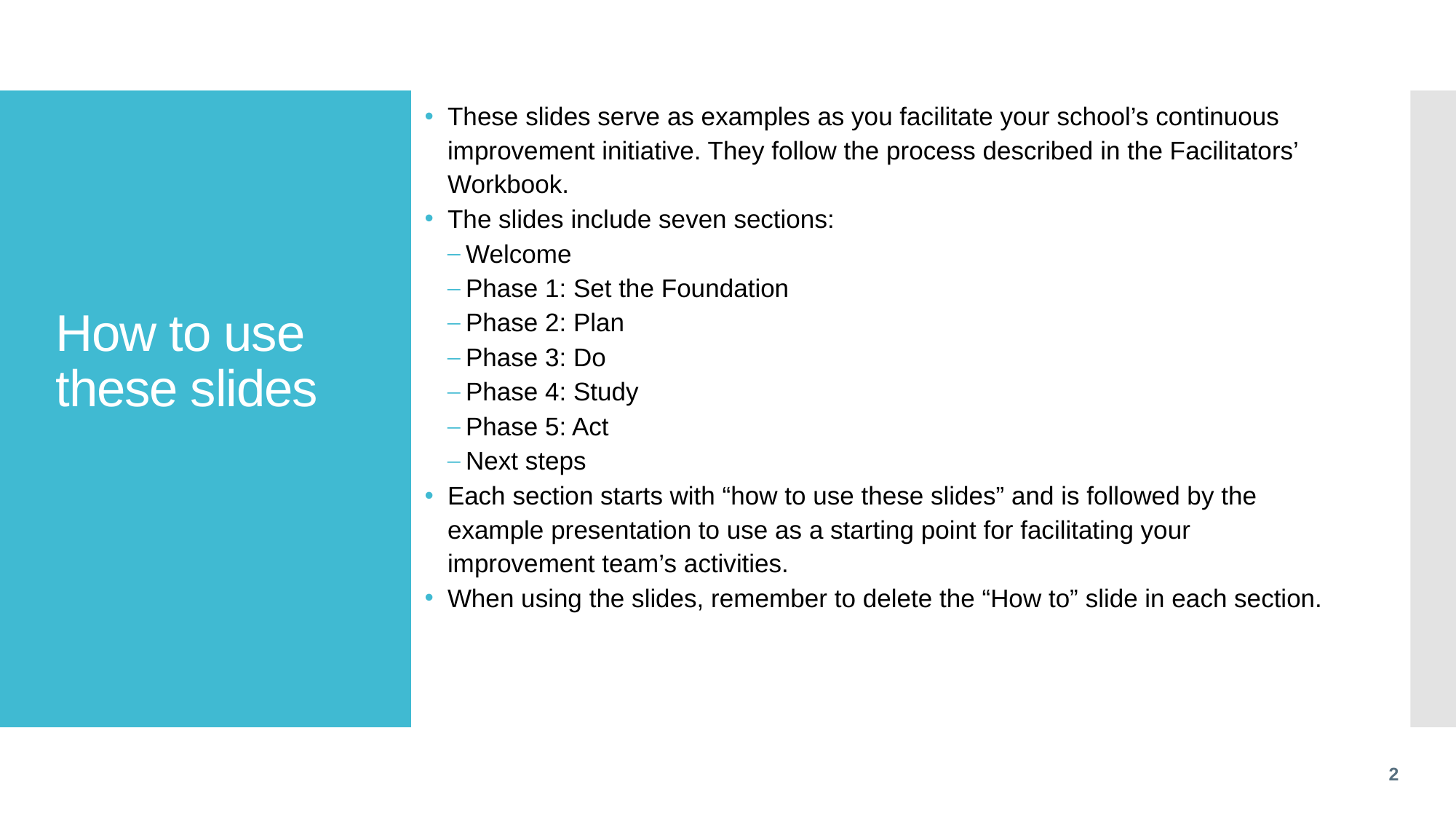

These slides serve as examples as you facilitate your school’s continuous improvement initiative. They follow the process described in the Facilitators’ Workbook.
The slides include seven sections:
Welcome
Phase 1: Set the Foundation
Phase 2: Plan
Phase 3: Do
Phase 4: Study
Phase 5: Act
Next steps
Each section starts with “how to use these slides” and is followed by the example presentation to use as a starting point for facilitating your improvement team’s activities.
When using the slides, remember to delete the “How to” slide in each section.
# How to use these slides
2